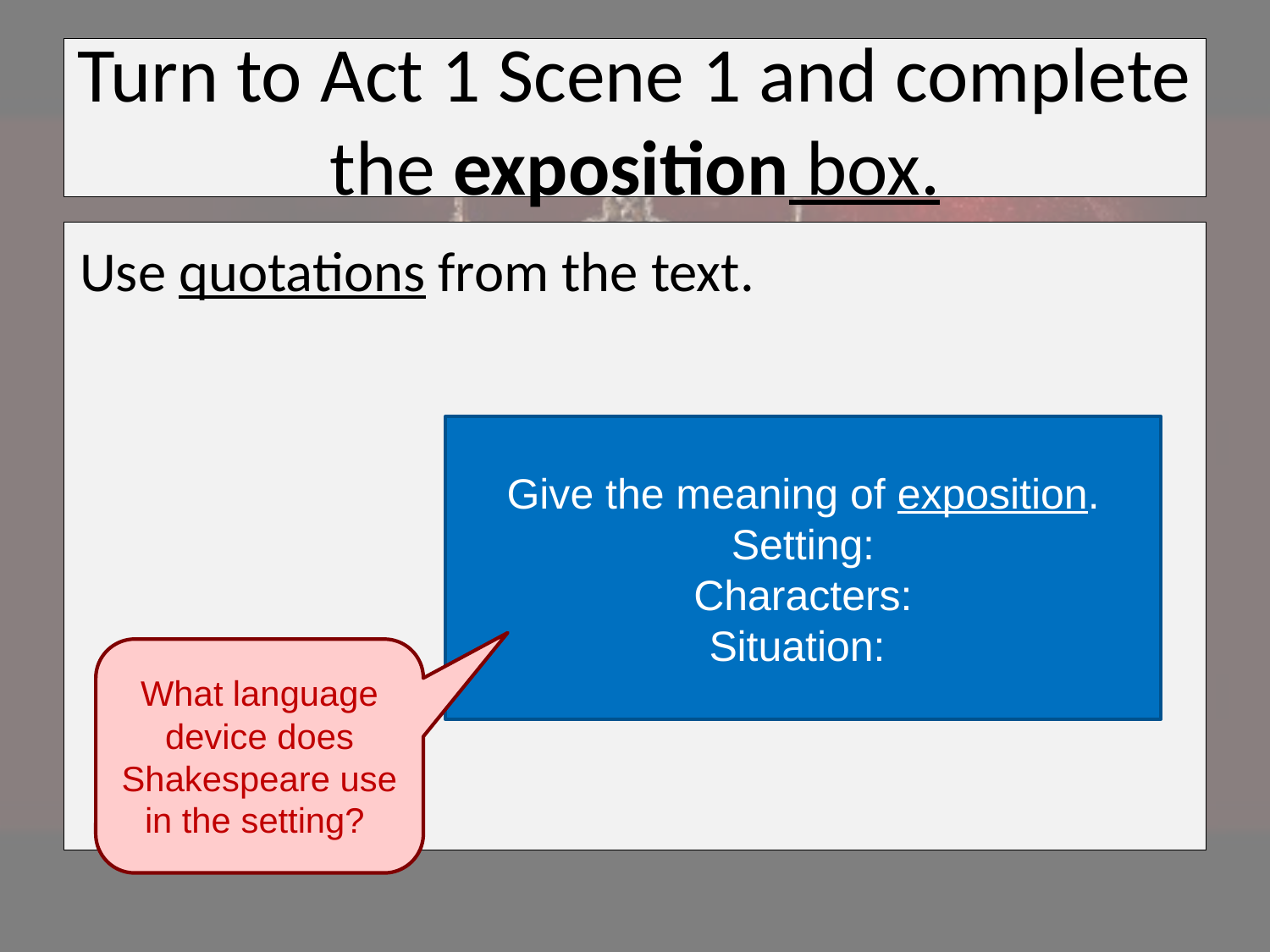

# Turn to Act 1 Scene 1 and complete the exposition box.
Use quotations from the text.
Give the meaning of exposition.
Setting:
Characters:
Situation:
What language device does Shakespeare use in the setting?